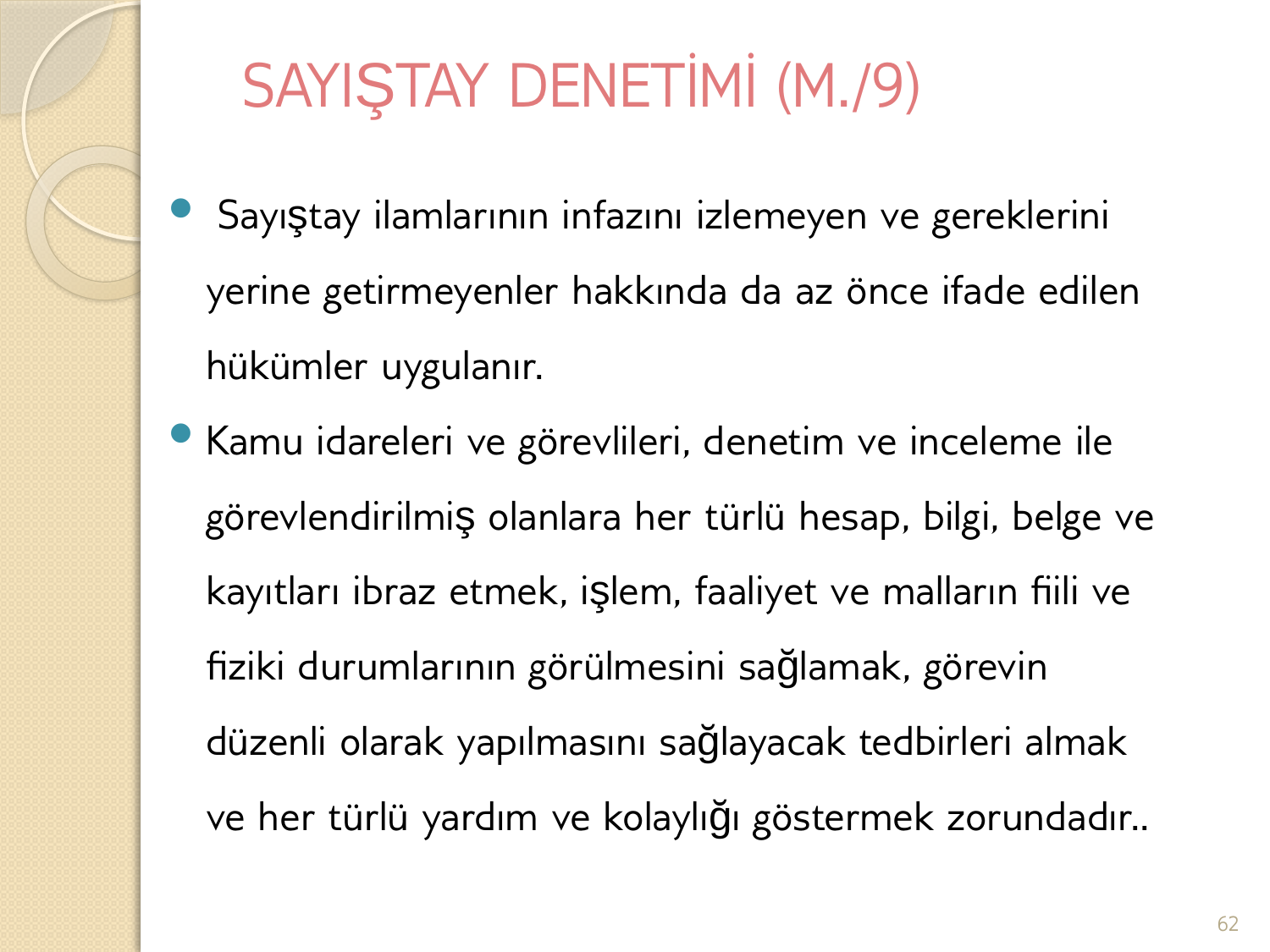

# SAYIŞTAY DENETİMİ (M./9)
 Sayıştay ilamlarının infazını izlemeyen ve gereklerini yerine getirmeyenler hakkında da az önce ifade edilen  hükümler uygulanır.
Kamu idareleri ve görevlileri, denetim ve inceleme ile görevlendirilmiş olanlara her türlü hesap, bilgi, belge ve kayıtları ibraz etmek, işlem, faaliyet ve malların fiili ve fiziki durumlarının görülmesini sağlamak, görevin düzenli olarak yapılmasını sağlayacak tedbirleri almak ve her türlü yardım ve kolaylığı göstermek zorundadır..
62